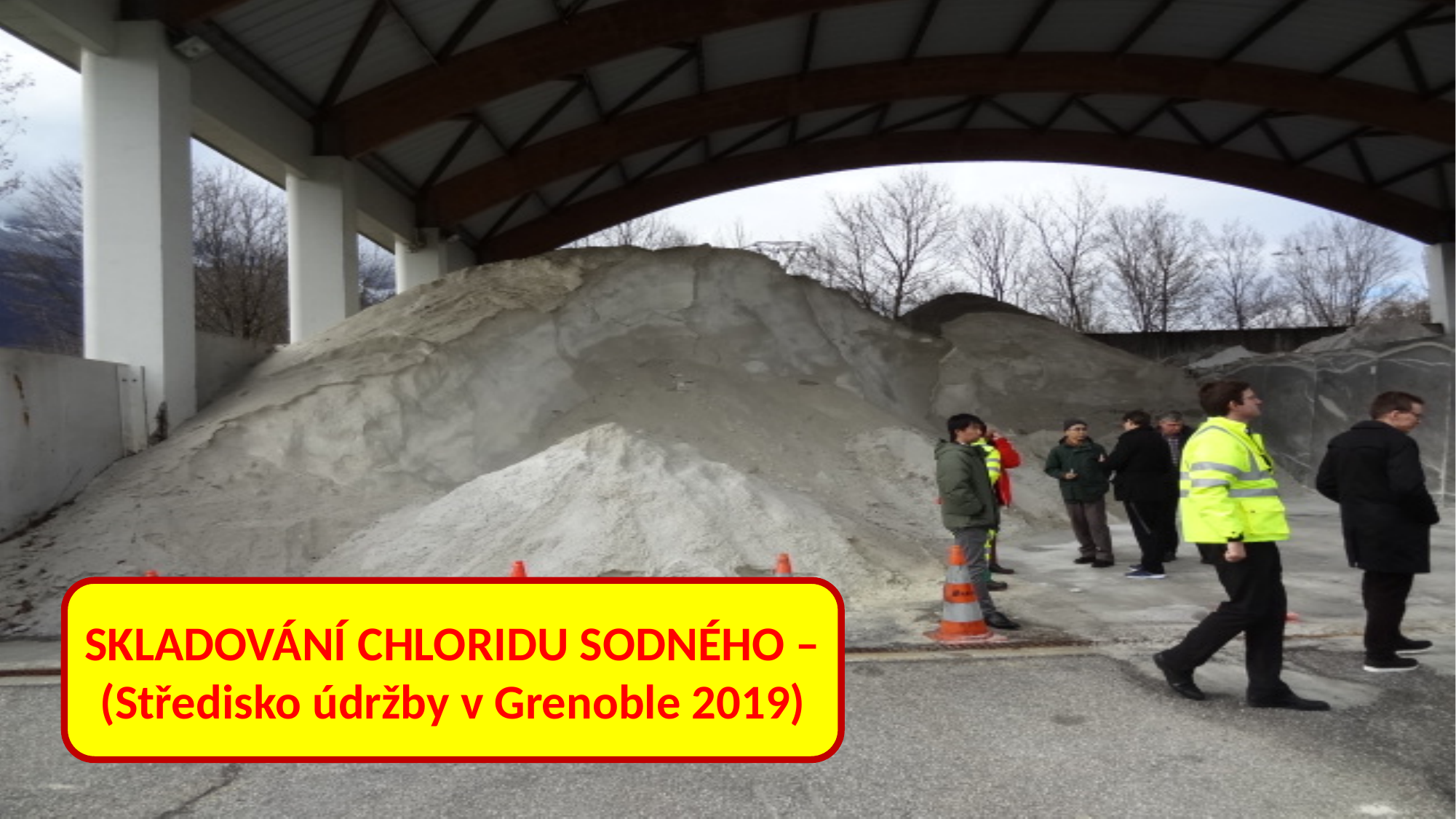

SKLADOVÁNÍ CHLORIDU SODNÉHO – (Středisko údržby v Grenoble 2019)